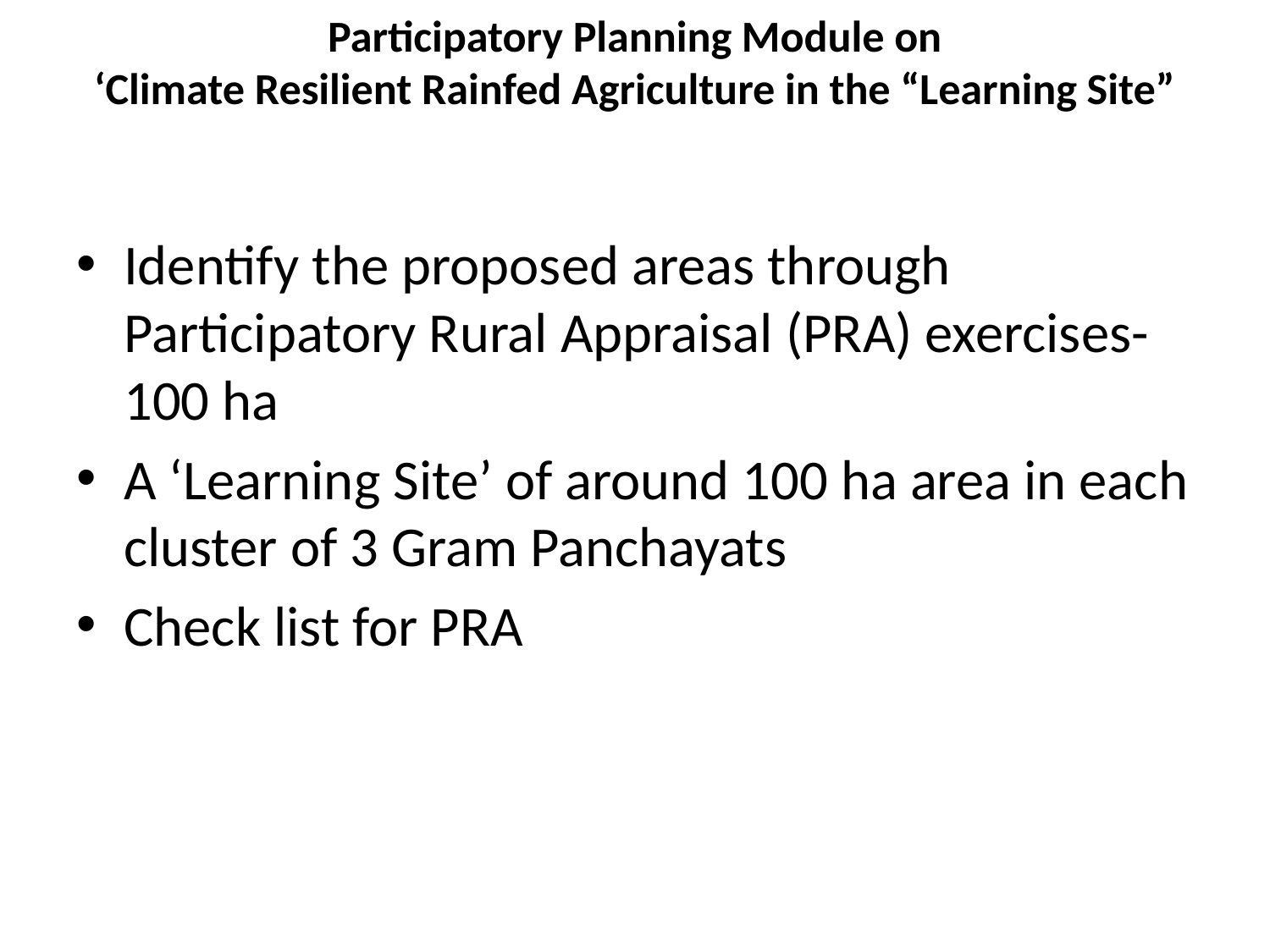

# Participatory Planning Module on ‘Climate Resilient Rainfed Agriculture in the “Learning Site”
Identify the proposed areas through Participatory Rural Appraisal (PRA) exercises-100 ha
A ‘Learning Site’ of around 100 ha area in each cluster of 3 Gram Panchayats
Check list for PRA